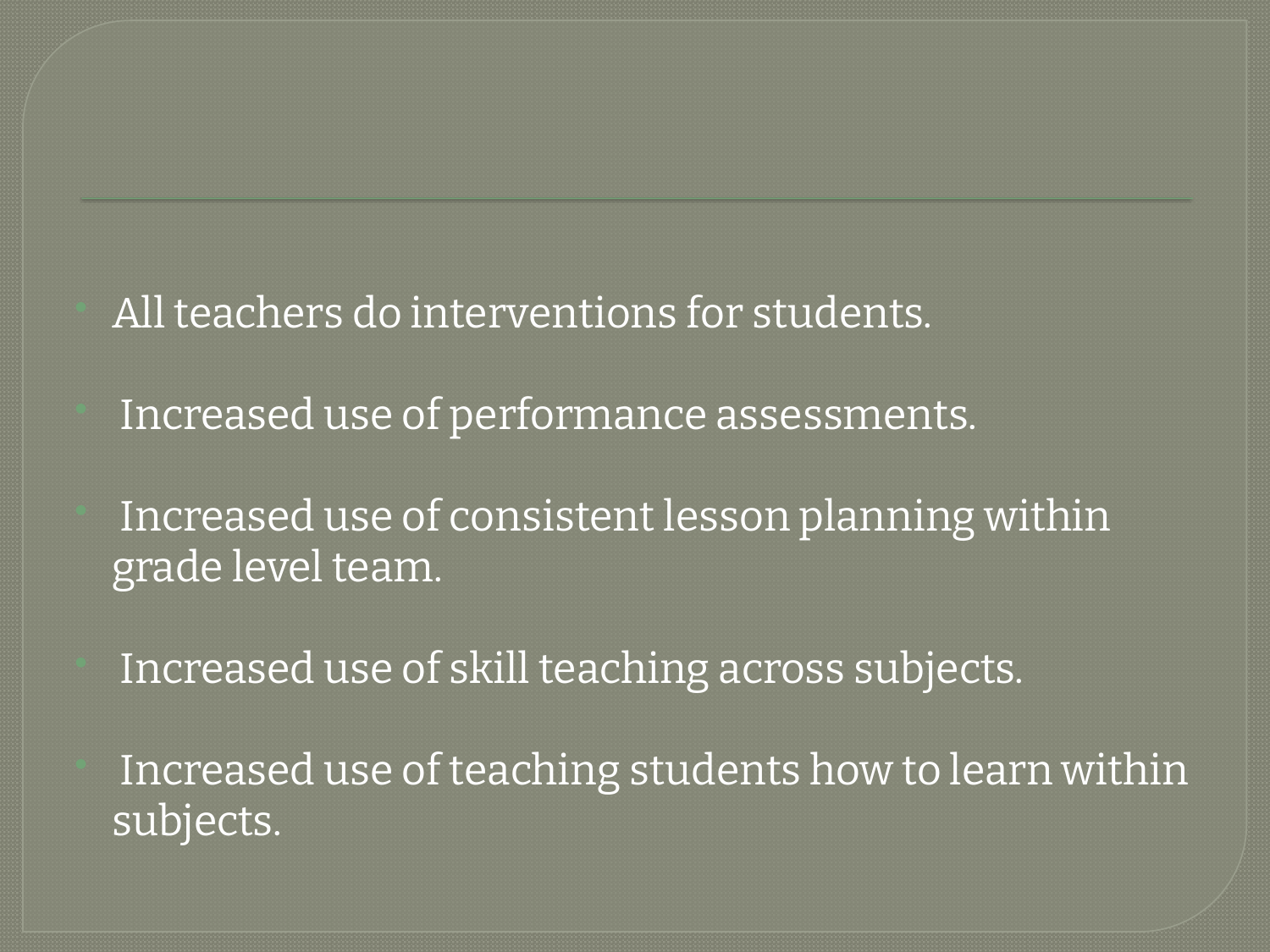

#

All teachers do interventions for students.

 Increased use of performance assessments.

 Increased use of consistent lesson planning within grade level team.

 Increased use of skill teaching across subjects.

 Increased use of teaching students how to learn within subjects.